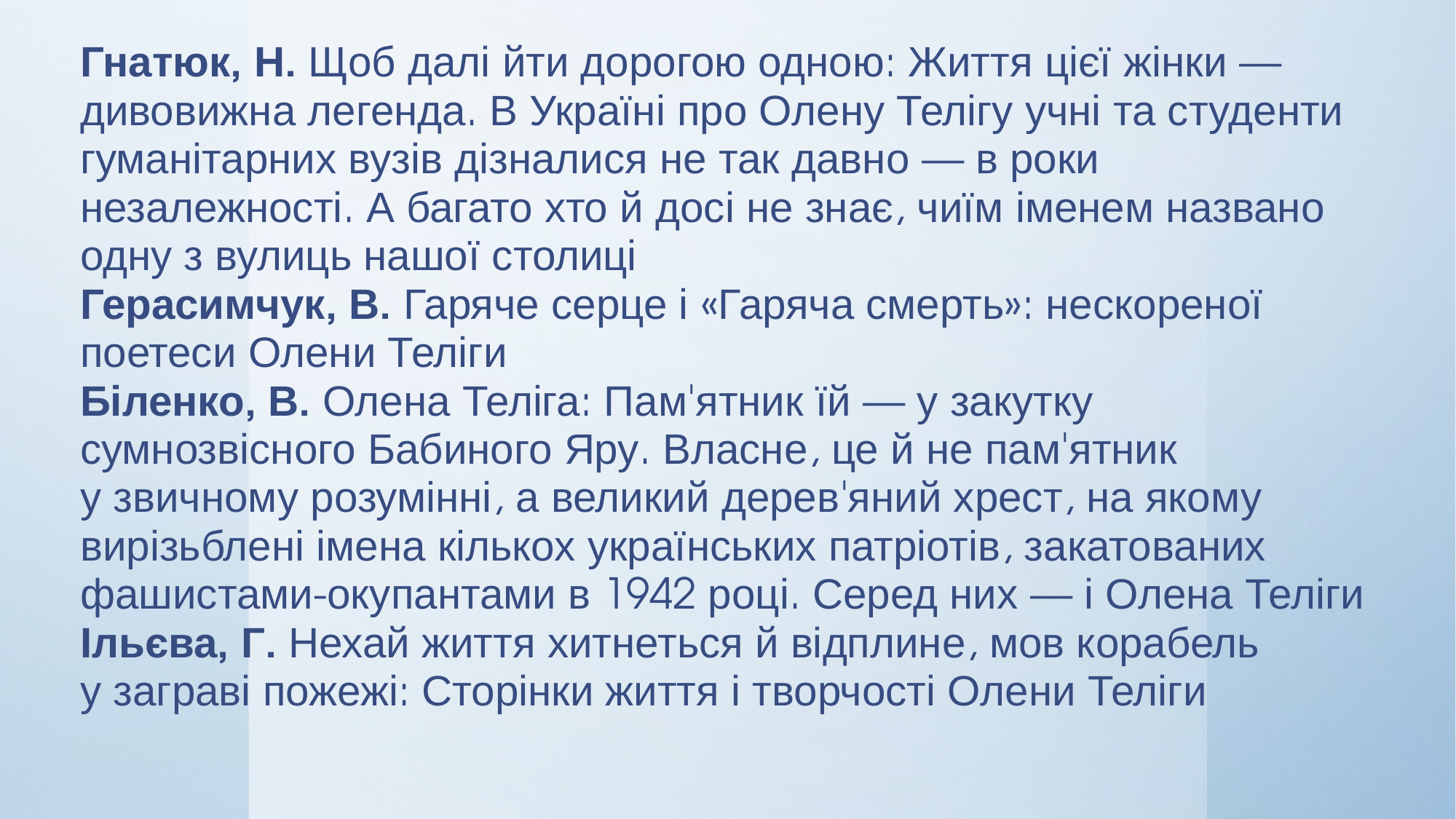

Гнатюк, Н. Щоб далі йти дорогою одною: Життя цієї жінки — дивовижна легенда. В Україні про Олену Телігу учні та студенти гуманітарних вузів дізналися не так давно — в роки незалежності. А багато хто й досі не знає, чиїм іменем названо одну з вулиць нашої столиці
Герасимчук, В. Гаряче серце і «Гаряча смерть»: нескореної поетеси Олени Теліги
Біленко, В. Олена Теліга: Пам'ятник їй — у закутку сумнозвісного Бабиного Яру. Власне, це й не пам'ятник у звичному розумінні, а великий дерев'яний хрест, на якому вирізьблені імена кількох українських патріотів, закатованих фашистами-окупантами в 1942 році. Серед них — і Олена Теліги
Ільєва, Г. Нехай життя хитнеться й відплине, мов корабель у заграві пожежі: Сторінки життя і творчості Олени Теліги